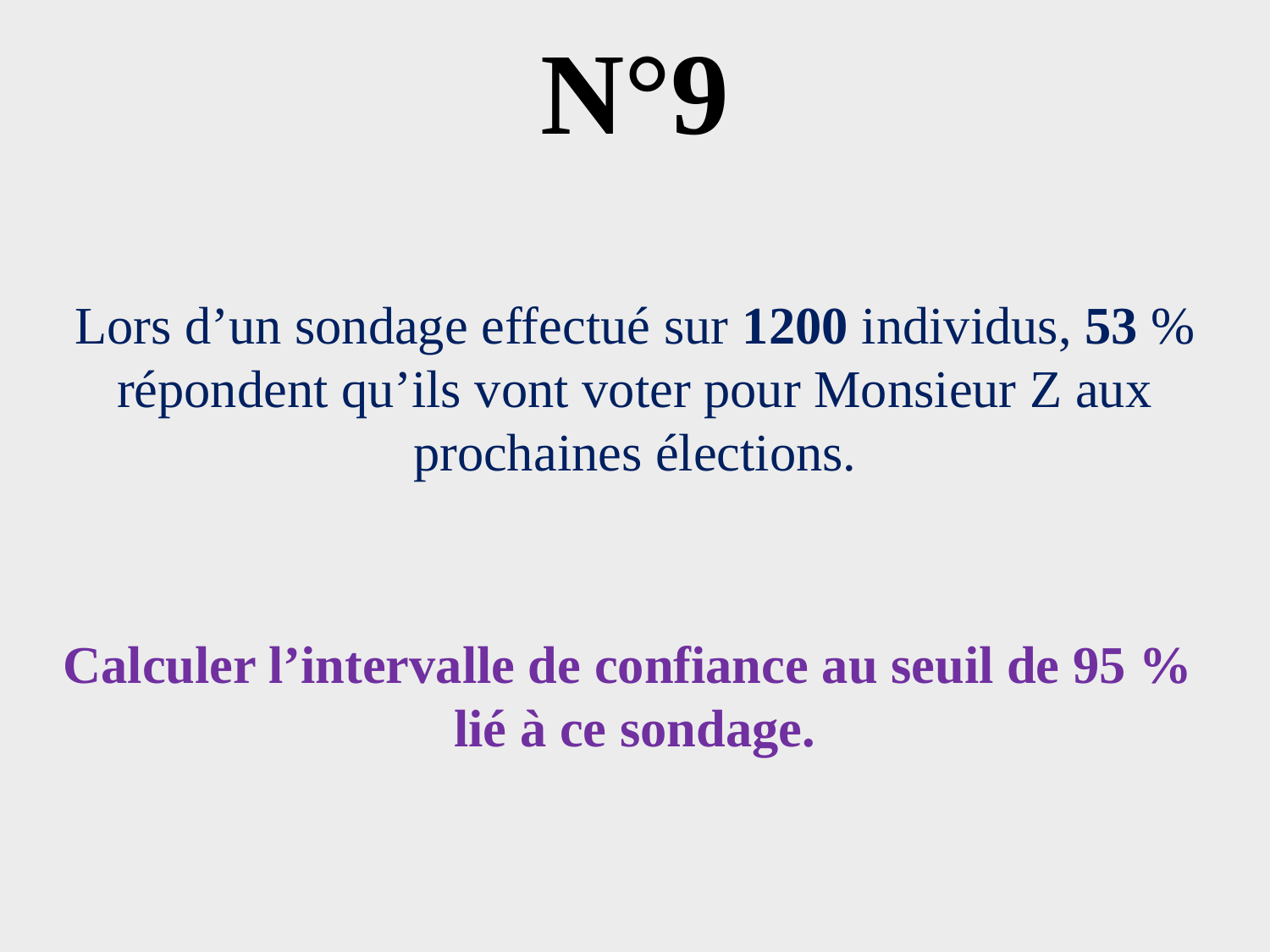

# N°9
Lors d’un sondage effectué sur 1200 individus, 53 % répondent qu’ils vont voter pour Monsieur Z aux prochaines élections.

Calculer l’intervalle de confiance au seuil de 95 %
lié à ce sondage.